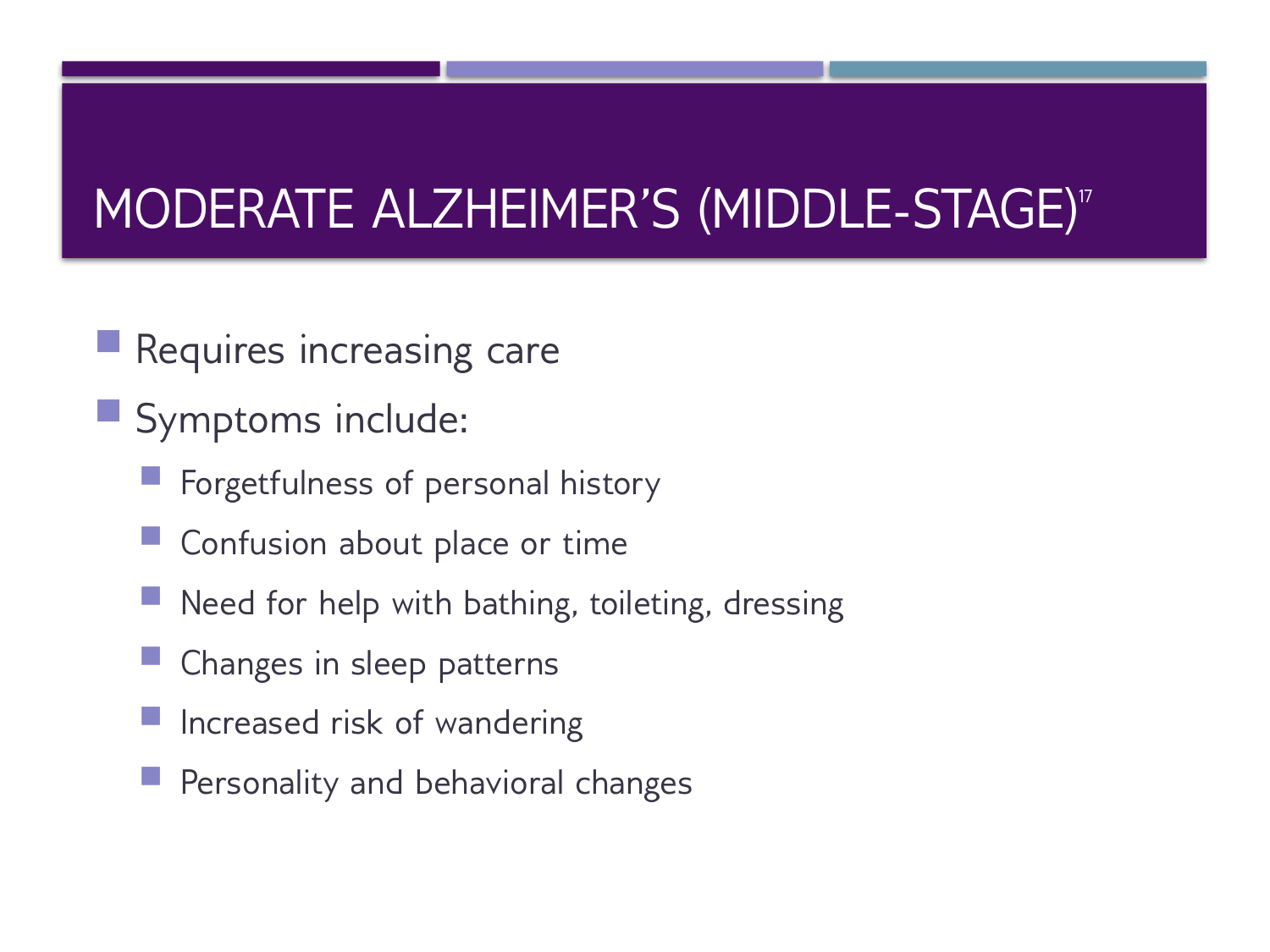

# Moderate Alzheimer’s (Middle-Stage)17
Requires increasing care
Symptoms include:
Forgetfulness of personal history
Confusion about place or time
Need for help with bathing, toileting, dressing
Changes in sleep patterns
Increased risk of wandering
Personality and behavioral changes